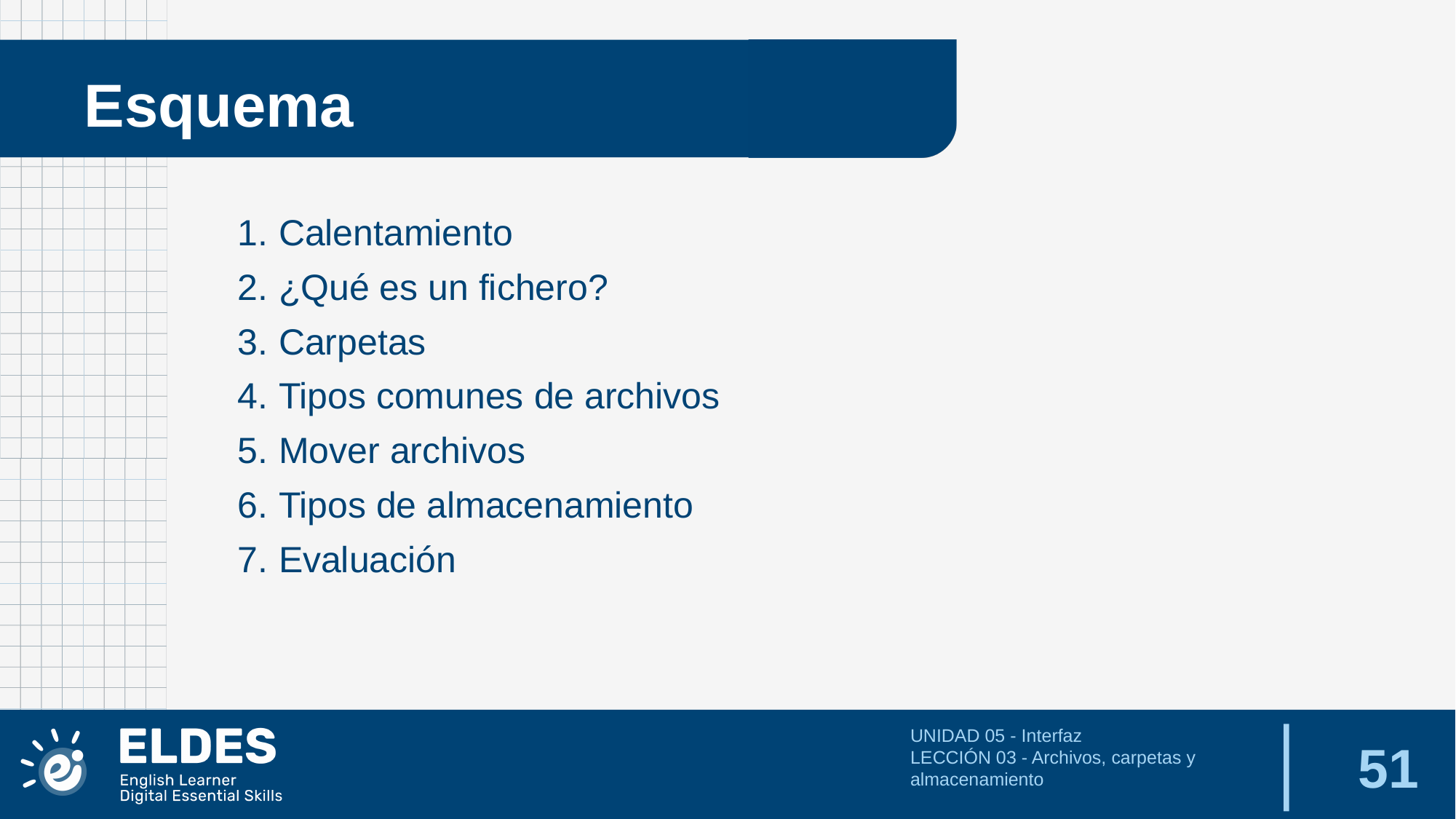

Esquema
Calentamiento
¿Qué es un fichero?
Carpetas
Tipos comunes de archivos
Mover archivos
Tipos de almacenamiento
Evaluación
51
UNIDAD 05 - Interfaz
LECCIÓN 03 - Archivos, carpetas y almacenamiento